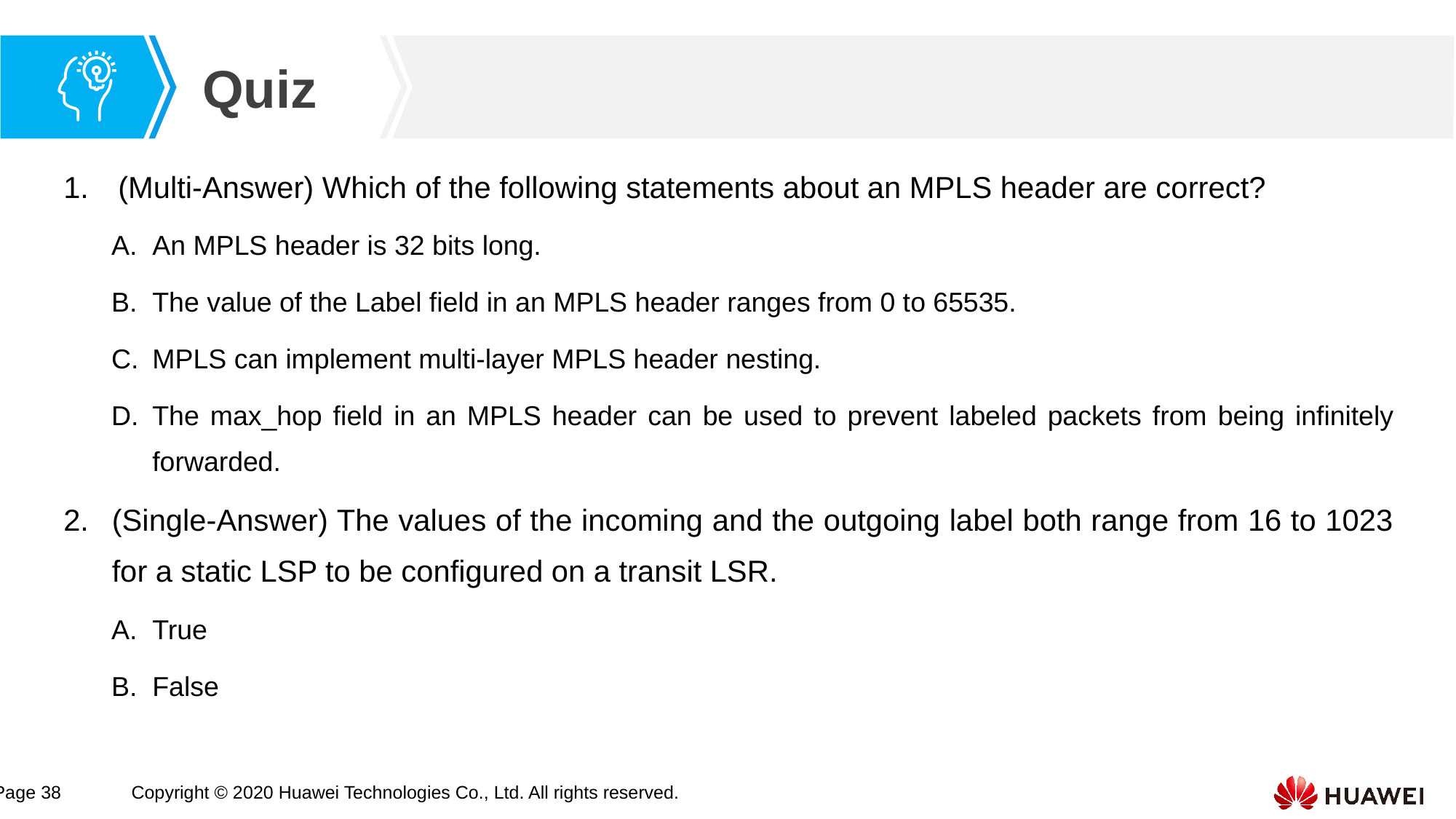

(Multi-Answer) Which of the following statements about an MPLS header are correct?
An MPLS header is 32 bits long.
The value of the Label field in an MPLS header ranges from 0 to 65535.
MPLS can implement multi-layer MPLS header nesting.
The max_hop field in an MPLS header can be used to prevent labeled packets from being infinitely forwarded.
(Single-Answer) The values of the incoming and the outgoing label both range from 16 to 1023 for a static LSP to be configured on a transit LSR.
True
False